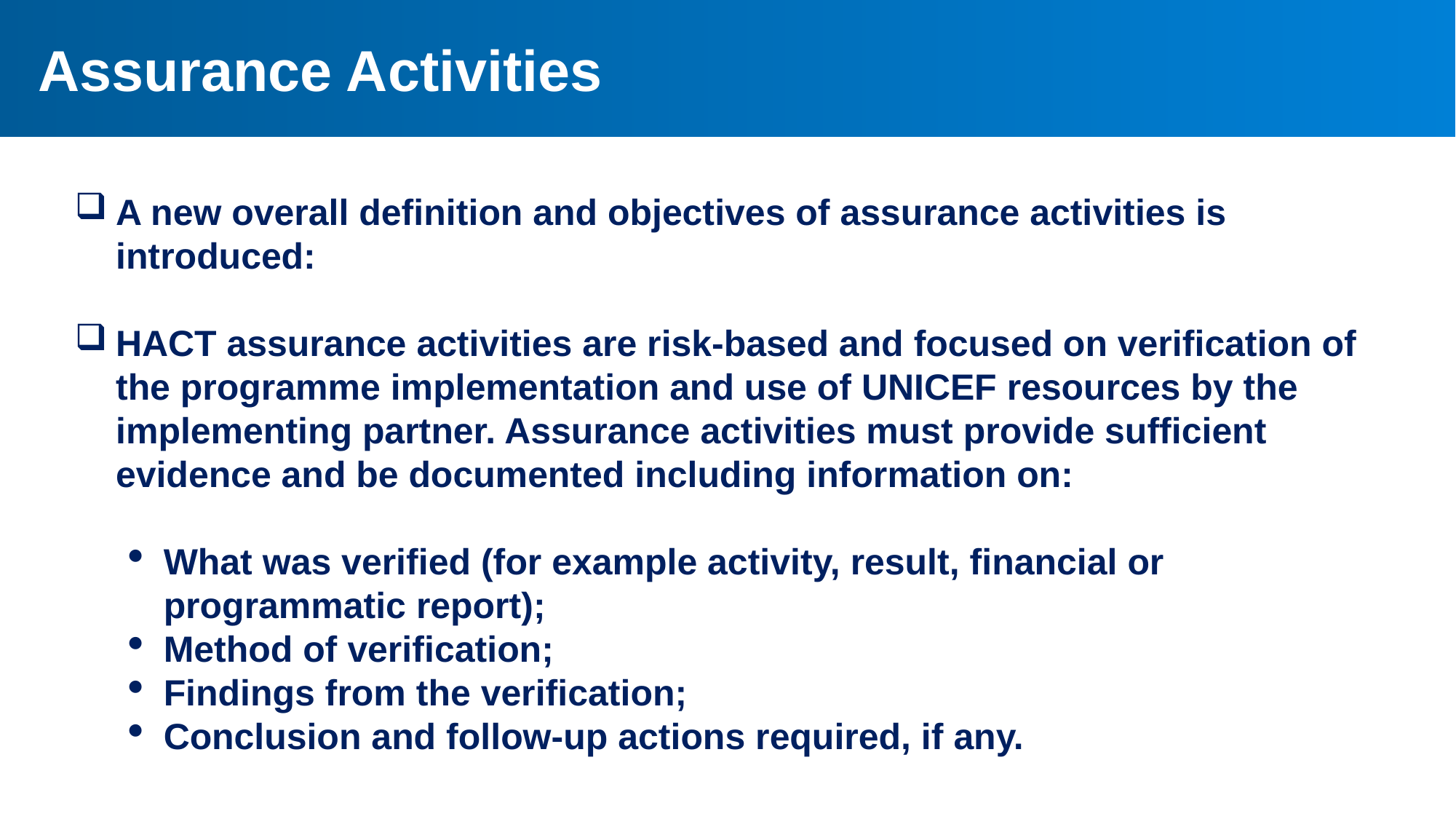

# Assurance Activities
A new overall definition and objectives of assurance activities is introduced:

HACT assurance activities are risk-based and focused on verification of the programme implementation and use of UNICEF resources by the implementing partner. Assurance activities must provide sufficient evidence and be documented including information on:

What was verified (for example activity, result, financial or programmatic report);
Method of verification;
Findings from the verification;
Conclusion and follow-up actions required, if any.